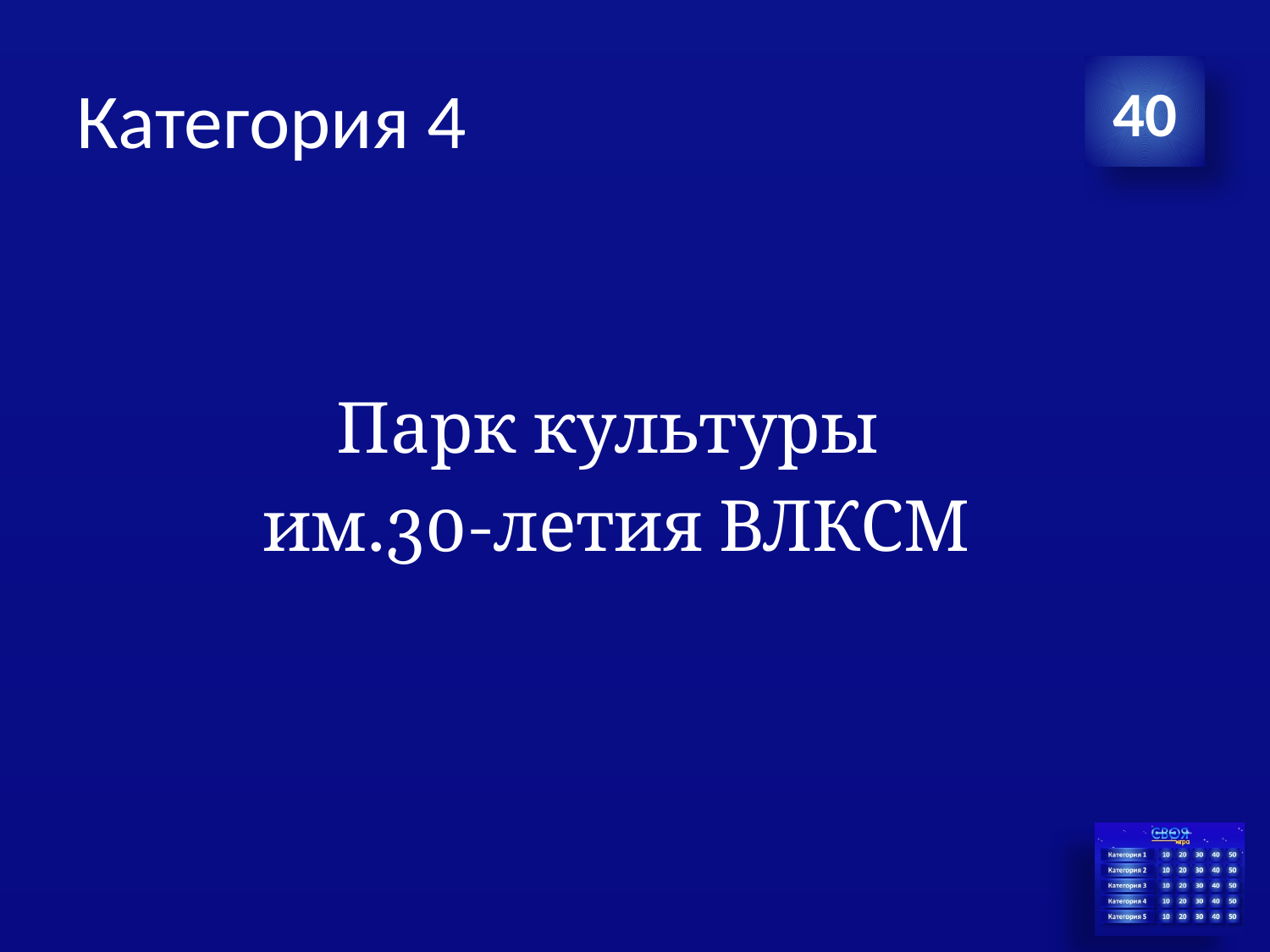

# Категория 4
40
Парк культуры
им.30-летия ВЛКСМ